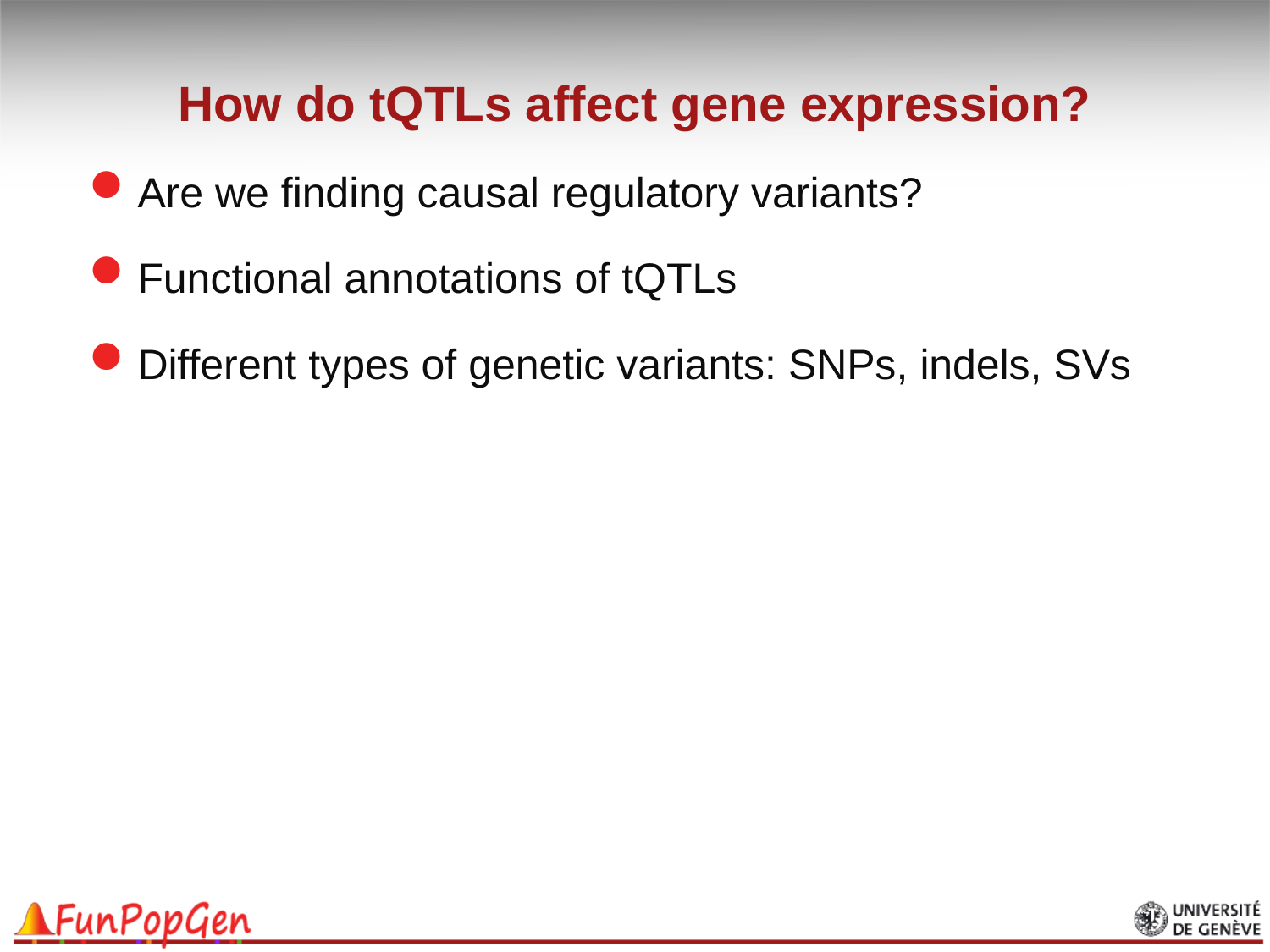

# How do tQTLs affect gene expression?
Are we finding causal regulatory variants?
Functional annotations of tQTLs
Different types of genetic variants: SNPs, indels, SVs